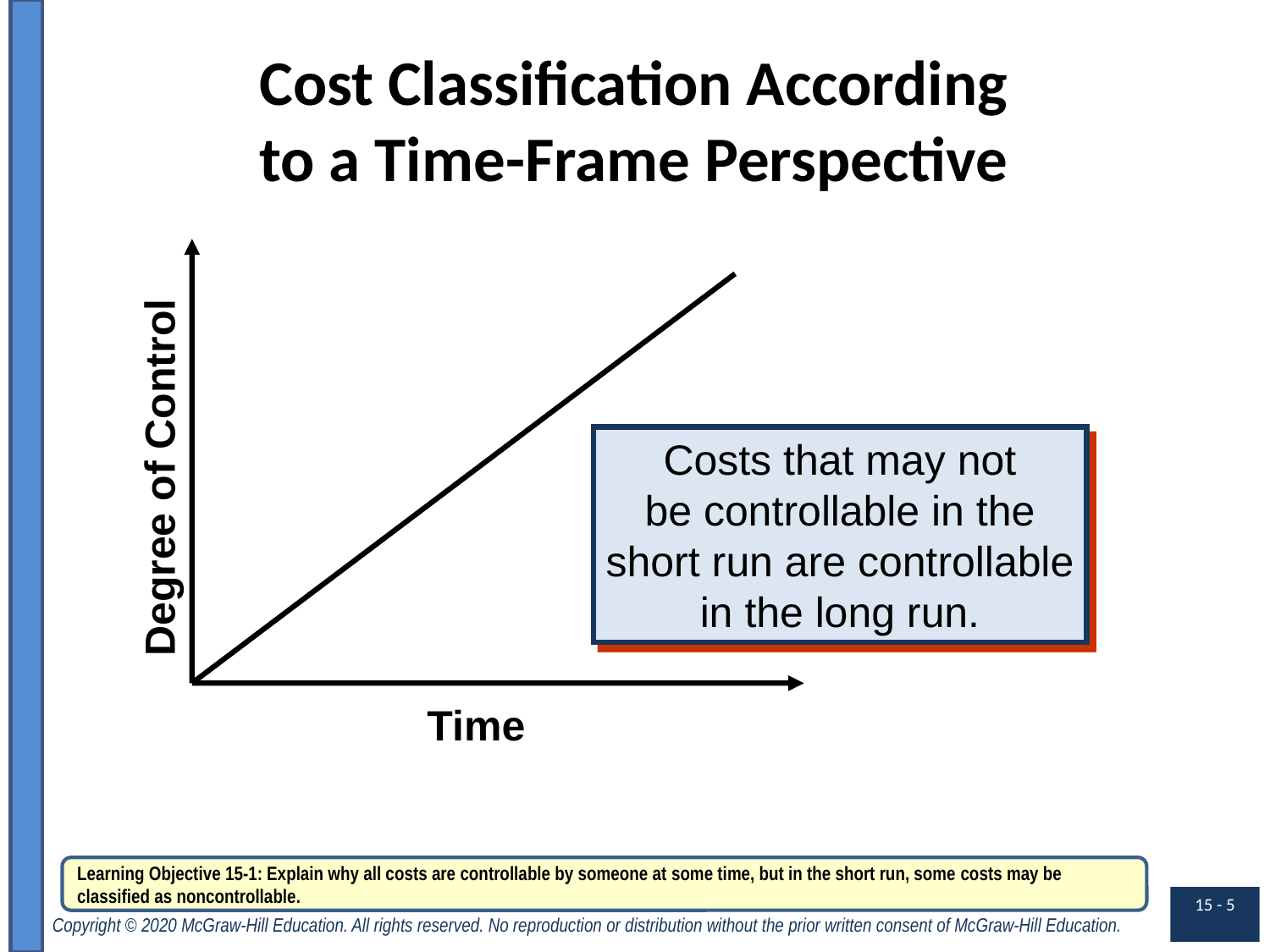

# Cost Classification According to a Time-Frame Perspective

Costs that may not
be controllable in the
short run are controllable
in the long run.

Degree of Control
Time
Learning Objective 15-1: Explain why all costs are controllable by someone at some time, but in the short run, some costs may be classified as noncontrollable.